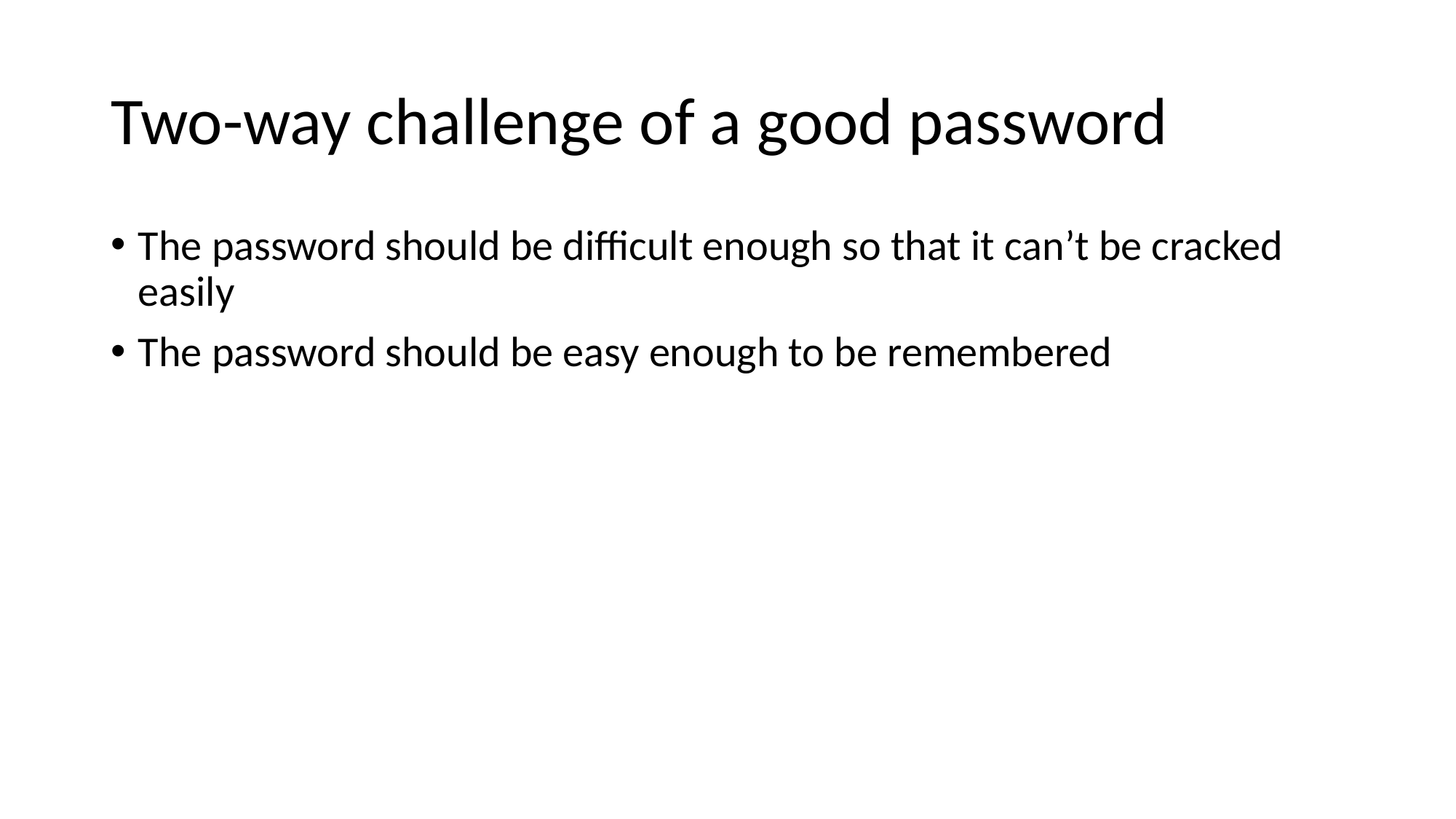

# Two-way challenge of a good password
The password should be difficult enough so that it can’t be cracked easily
The password should be easy enough to be remembered